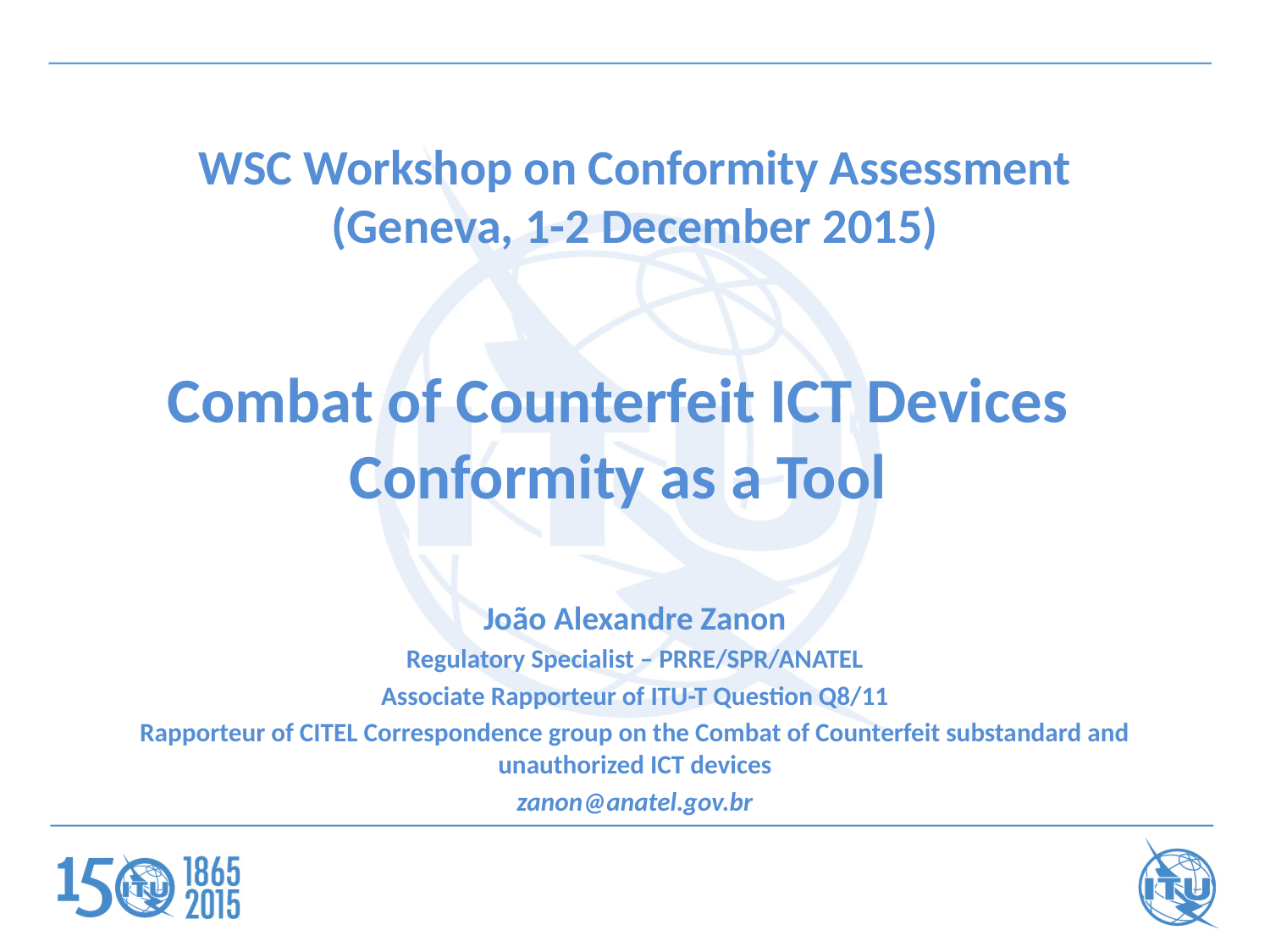

# WSC Workshop on Conformity Assessment (Geneva, 1-2 December 2015)
Combat of Counterfeit ICT Devices Conformity as a Tool

João Alexandre Zanon
Regulatory Specialist – PRRE/SPR/ANATEL
Associate Rapporteur of ITU-T Question Q8/11
Rapporteur of CITEL Correspondence group on the Combat of Counterfeit substandard and unauthorized ICT devices
zanon@anatel.gov.br